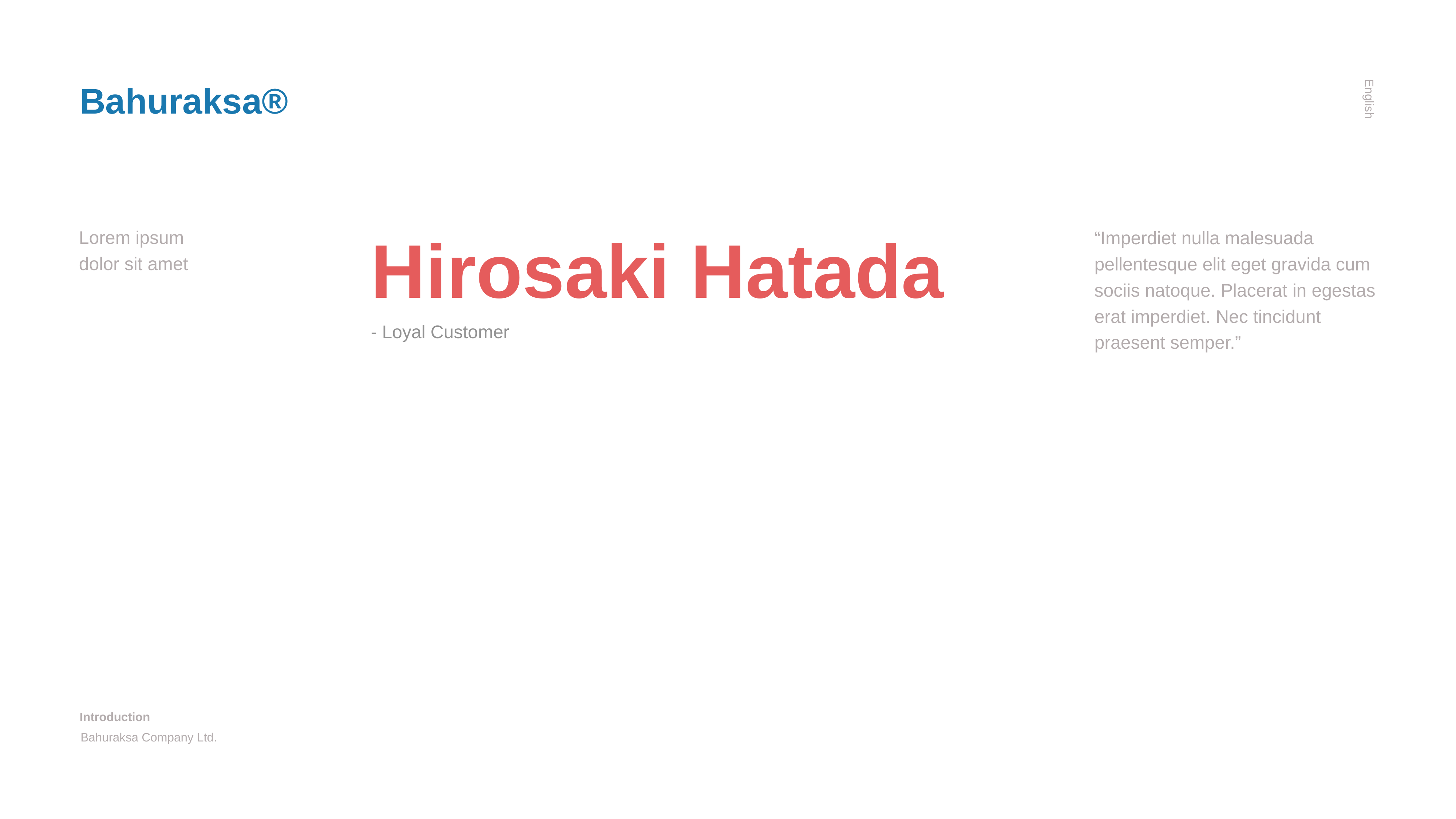

Bahuraksa®
English
Lorem ipsum dolor sit amet
Hirosaki Hatada
“Imperdiet nulla malesuada pellentesque elit eget gravida cum sociis natoque. Placerat in egestas erat imperdiet. Nec tincidunt praesent semper.”
- Loyal Customer

Introduction
Bahuraksa Company Ltd.